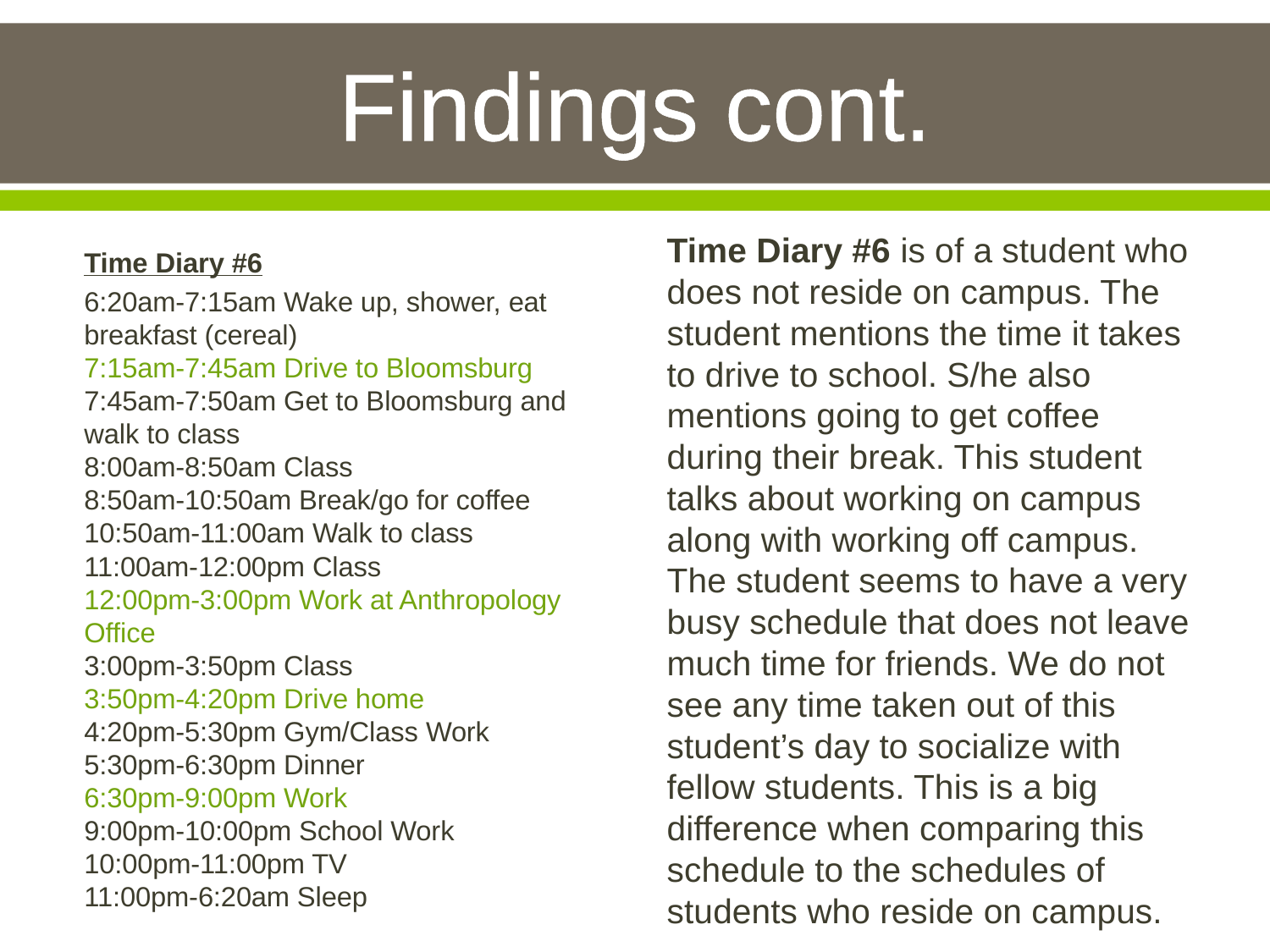

# Findings cont.
Time Diary #6 is of a student who does not reside on campus. The student mentions the time it takes to drive to school. S/he also mentions going to get coffee during their break. This student talks about working on campus along with working off campus. The student seems to have a very busy schedule that does not leave much time for friends. We do not see any time taken out of this student’s day to socialize with fellow students. This is a big difference when comparing this schedule to the schedules of students who reside on campus.

Time Diary #6
6:20am-7:15am Wake up, shower, eat breakfast (cereal)
7:15am-7:45am Drive to Bloomsburg
7:45am-7:50am Get to Bloomsburg and walk to class
8:00am-8:50am Class
8:50am-10:50am Break/go for coffee
10:50am-11:00am Walk to class
11:00am-12:00pm Class
12:00pm-3:00pm Work at Anthropology Office
3:00pm-3:50pm Class
3:50pm-4:20pm Drive home
4:20pm-5:30pm Gym/Class Work
5:30pm-6:30pm Dinner
6:30pm-9:00pm Work
9:00pm-10:00pm School Work
10:00pm-11:00pm TV
11:00pm-6:20am Sleep